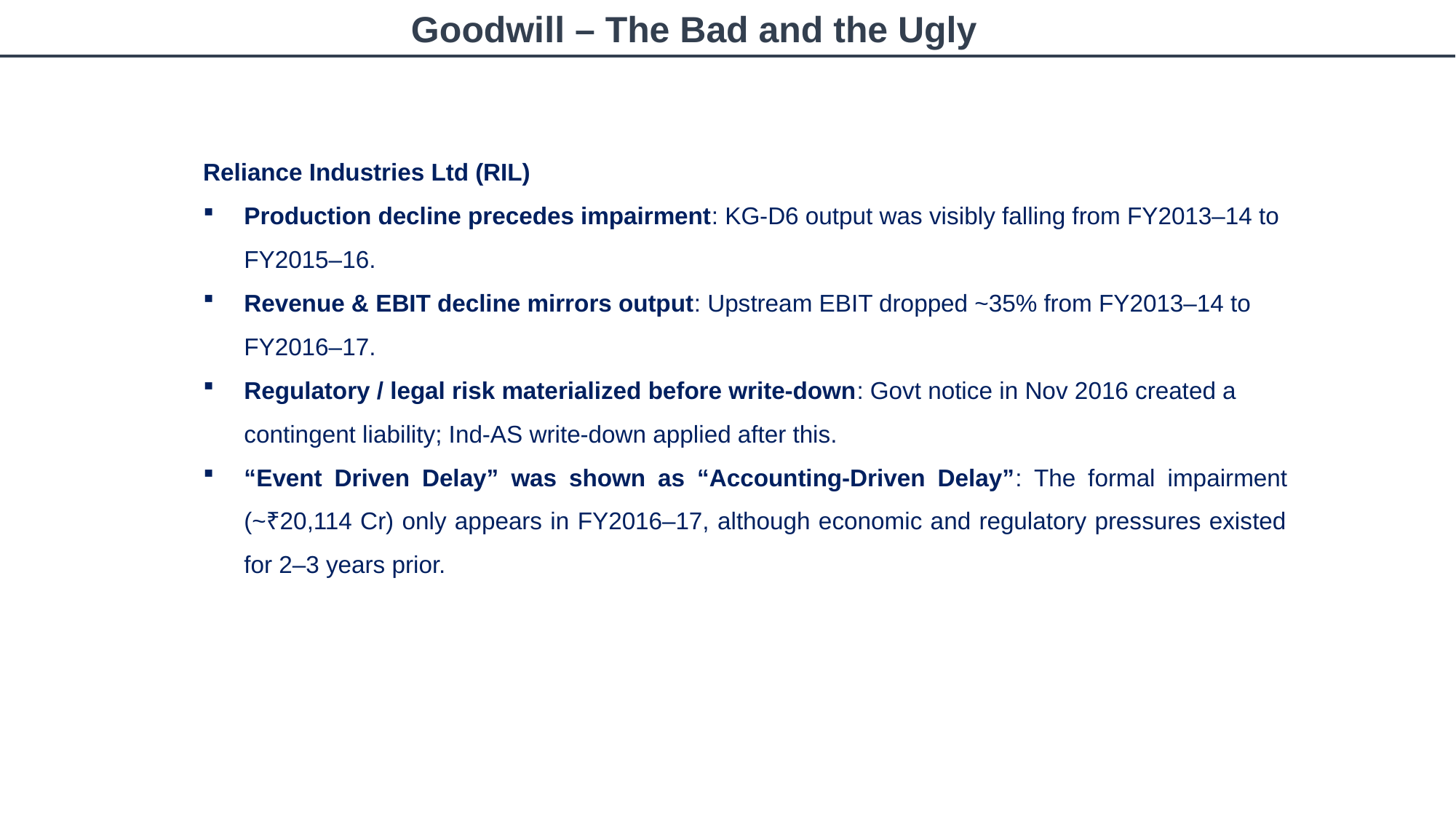

Goodwill – The Bad and the Ugly
Reliance Industries Ltd (RIL)
Production decline precedes impairment: KG‑D6 output was visibly falling from FY2013–14 to FY2015–16.
Revenue & EBIT decline mirrors output: Upstream EBIT dropped ~35% from FY2013–14 to FY2016–17.
Regulatory / legal risk materialized before write-down: Govt notice in Nov 2016 created a contingent liability; Ind-AS write-down applied after this.
“Event Driven Delay” was shown as “Accounting-Driven Delay”: The formal impairment (~₹20,114 Cr) only appears in FY2016–17, although economic and regulatory pressures existed for 2–3 years prior.